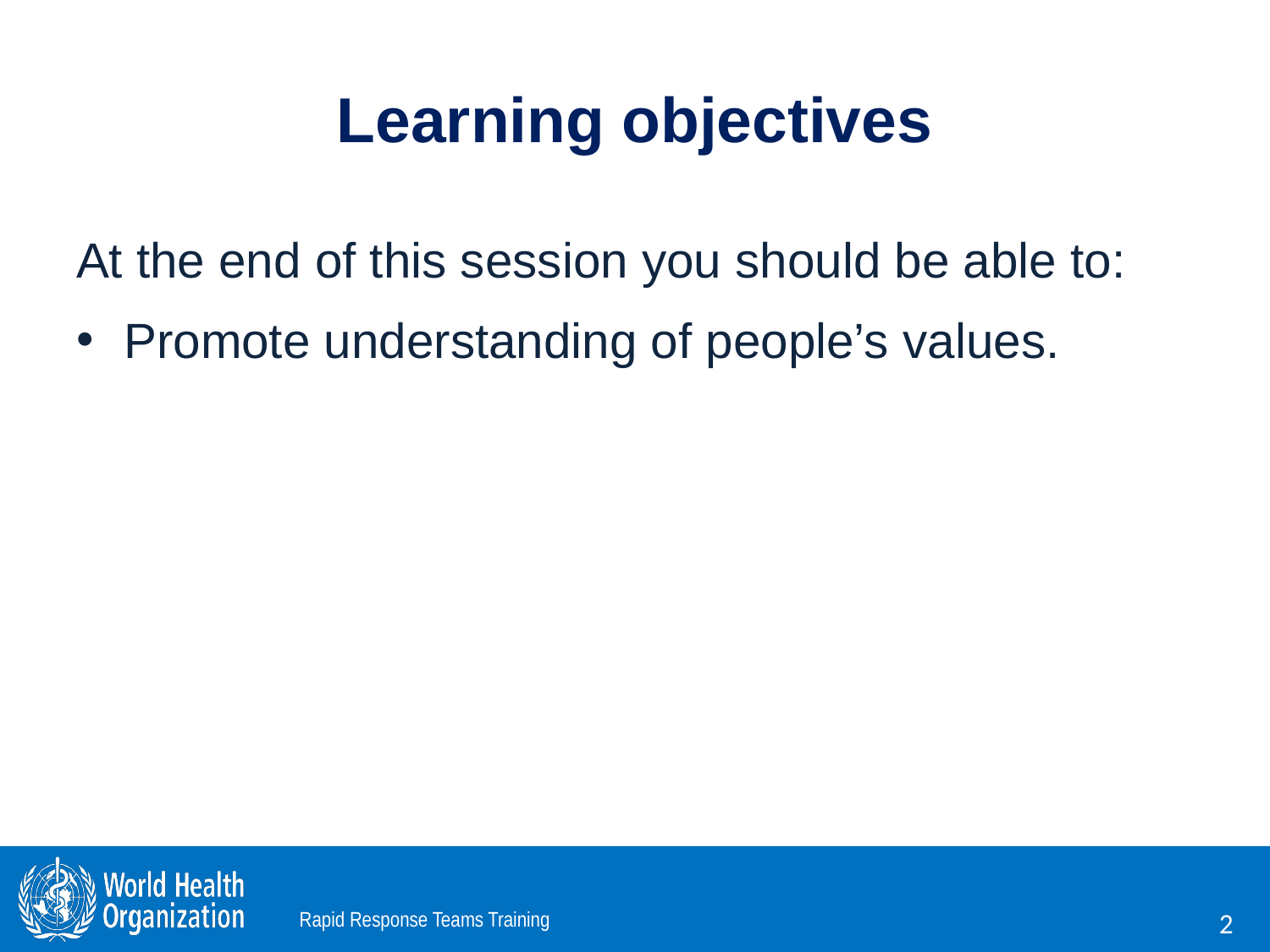

# Learning objectives
At the end of this session you should be able to:
Promote understanding of people’s values.